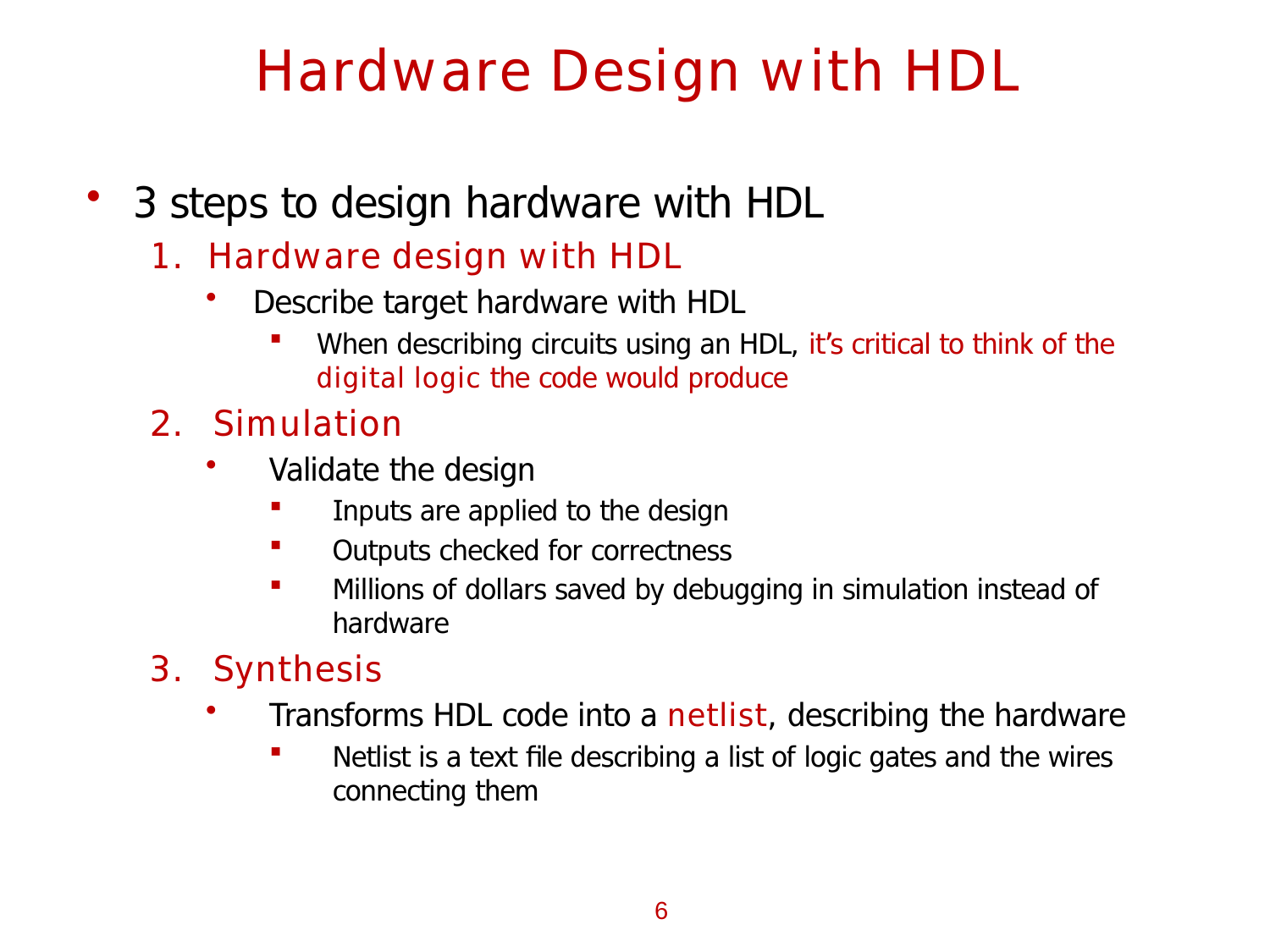

# Hardware Design with HDL
3 steps to design hardware with HDL
 Hardware design with HDL
Describe target hardware with HDL
When describing circuits using an HDL, it’s critical to think of the digital logic the code would produce
Simulation
Validate the design
Inputs are applied to the design
Outputs checked for correctness
Millions of dollars saved by debugging in simulation instead of hardware
Synthesis
Transforms HDL code into a netlist, describing the hardware
Netlist is a text file describing a list of logic gates and the wires connecting them
6